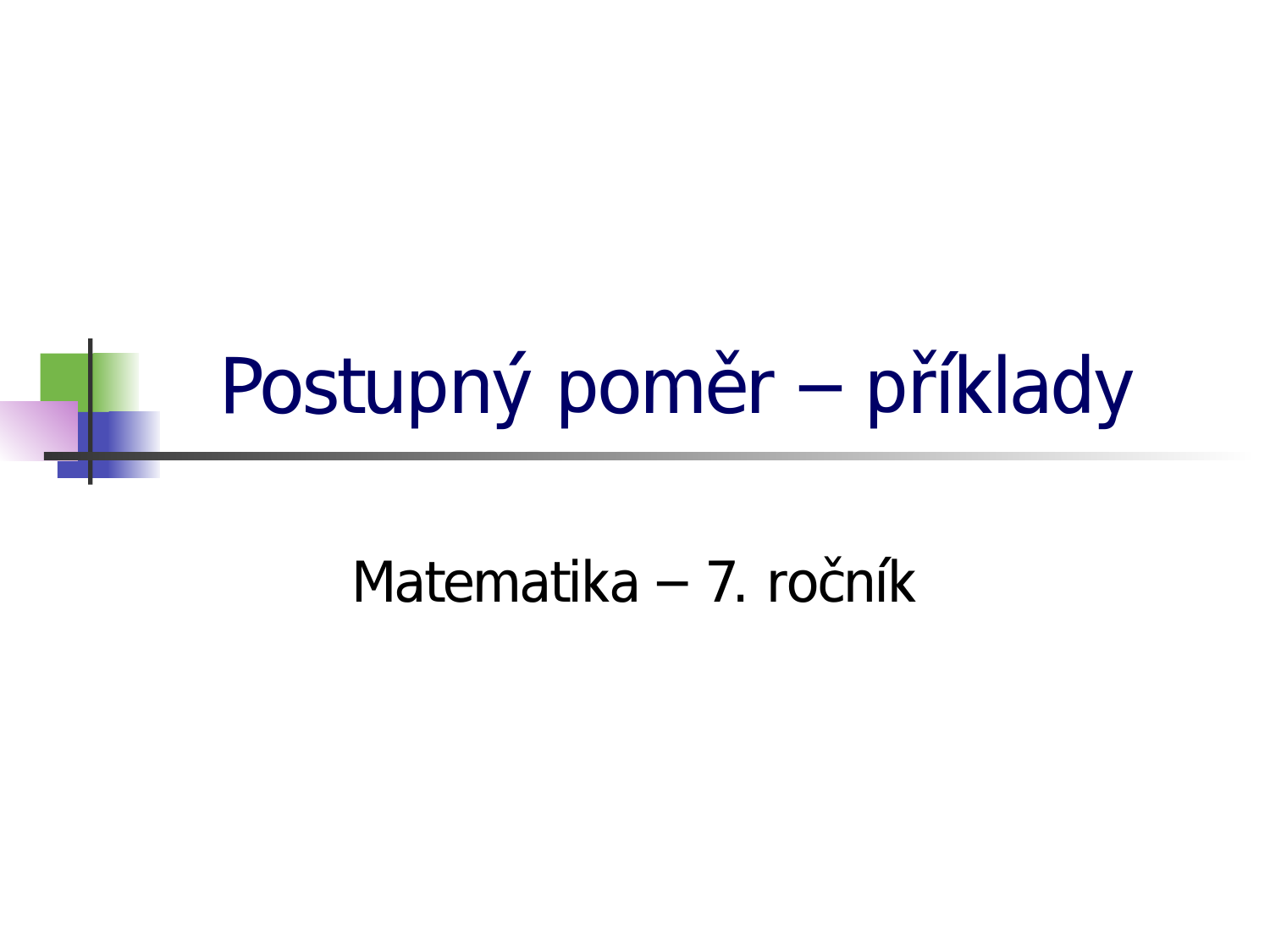

# Postupný poměr – příklady
Matematika – 7. ročník